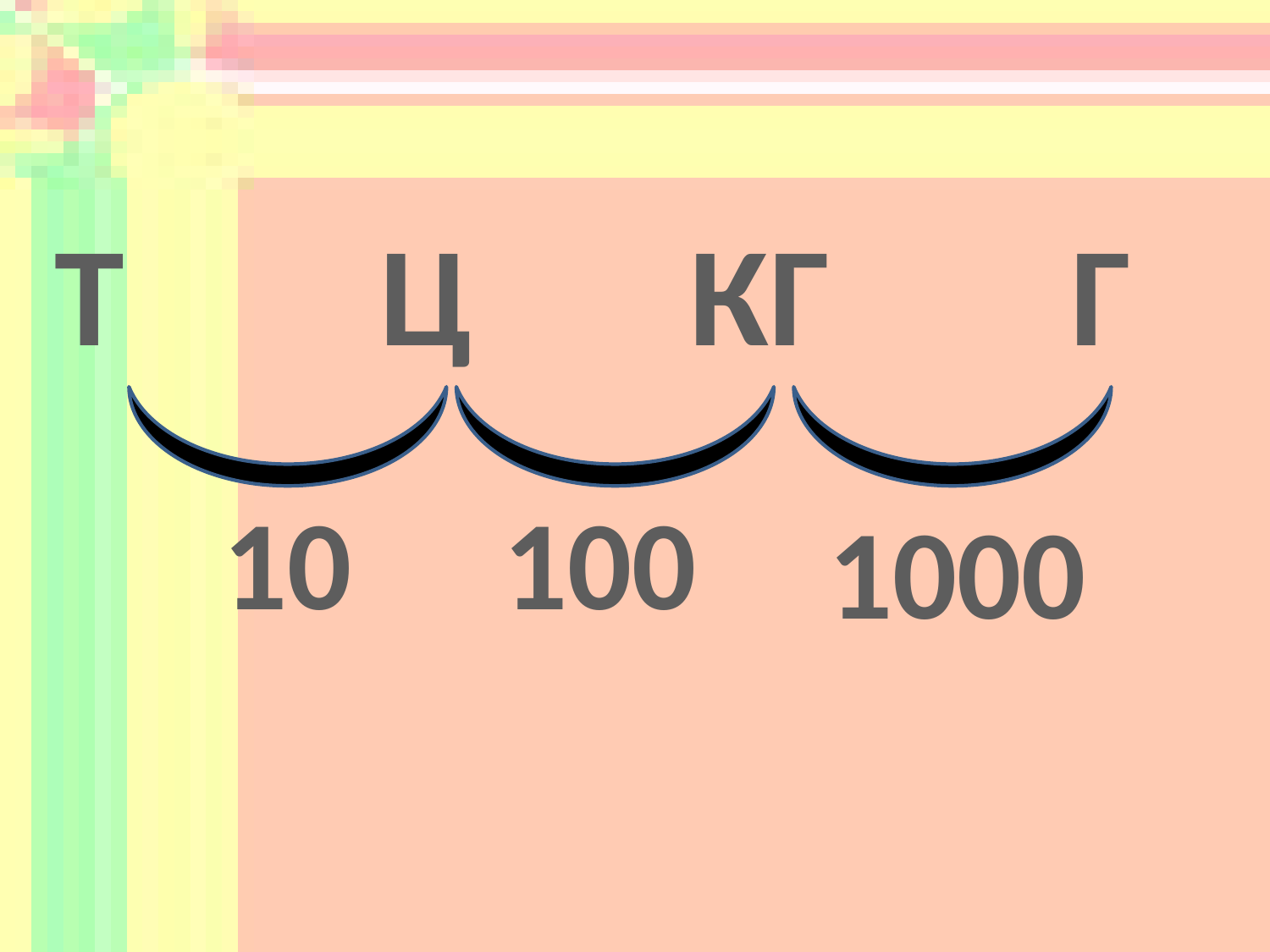

Т        Ц		КГ		Г

10
100
1000